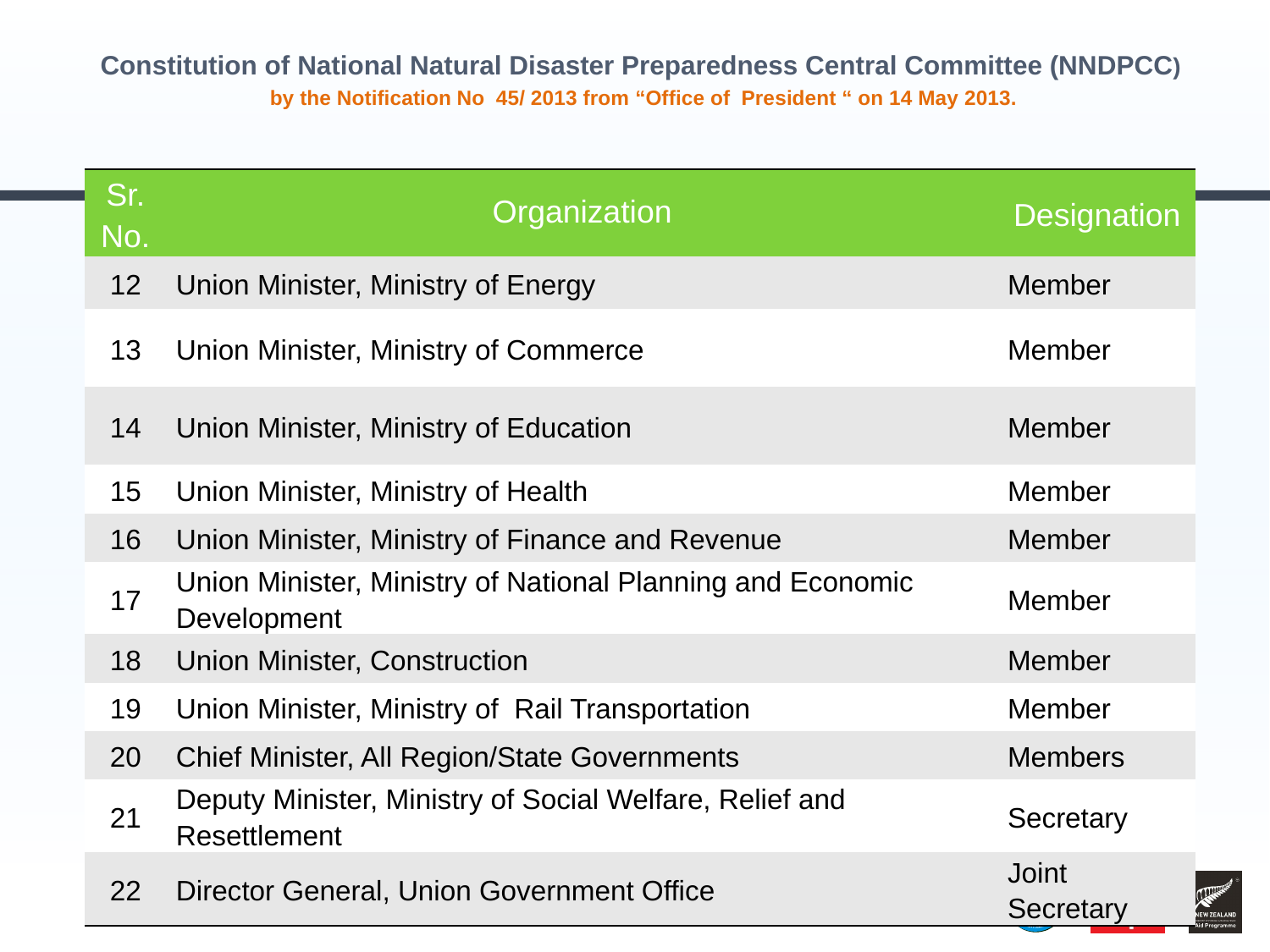

# Constitution of National Natural Disaster Preparedness Central Committee (NNDPCC) by the Notification No  45/ 2013 from “Office of  President “ on 14 May 2013.

| Sr. No. | Organization | Designation |
| --- | --- | --- |
| 12 | Union Minister, Ministry of Energy | Member |
| 13 | Union Minister, Ministry of Commerce | Member |
| 14 | Union Minister, Ministry of Education | Member |
| 15 | Union Minister, Ministry of Health | Member |
| 16 | Union Minister, Ministry of Finance and Revenue | Member |
| 17 | Union Minister, Ministry of National Planning and Economic Development | Member |
| 18 | Union Minister, Construction | Member |
| 19 | Union Minister, Ministry of Rail Transportation | Member |
| 20 | Chief Minister, All Region/State Governments | Members |
| 21 | Deputy Minister, Ministry of Social Welfare, Relief and Resettlement | Secretary |
| 22 | Director General, Union Government Office | Joint Secretary |